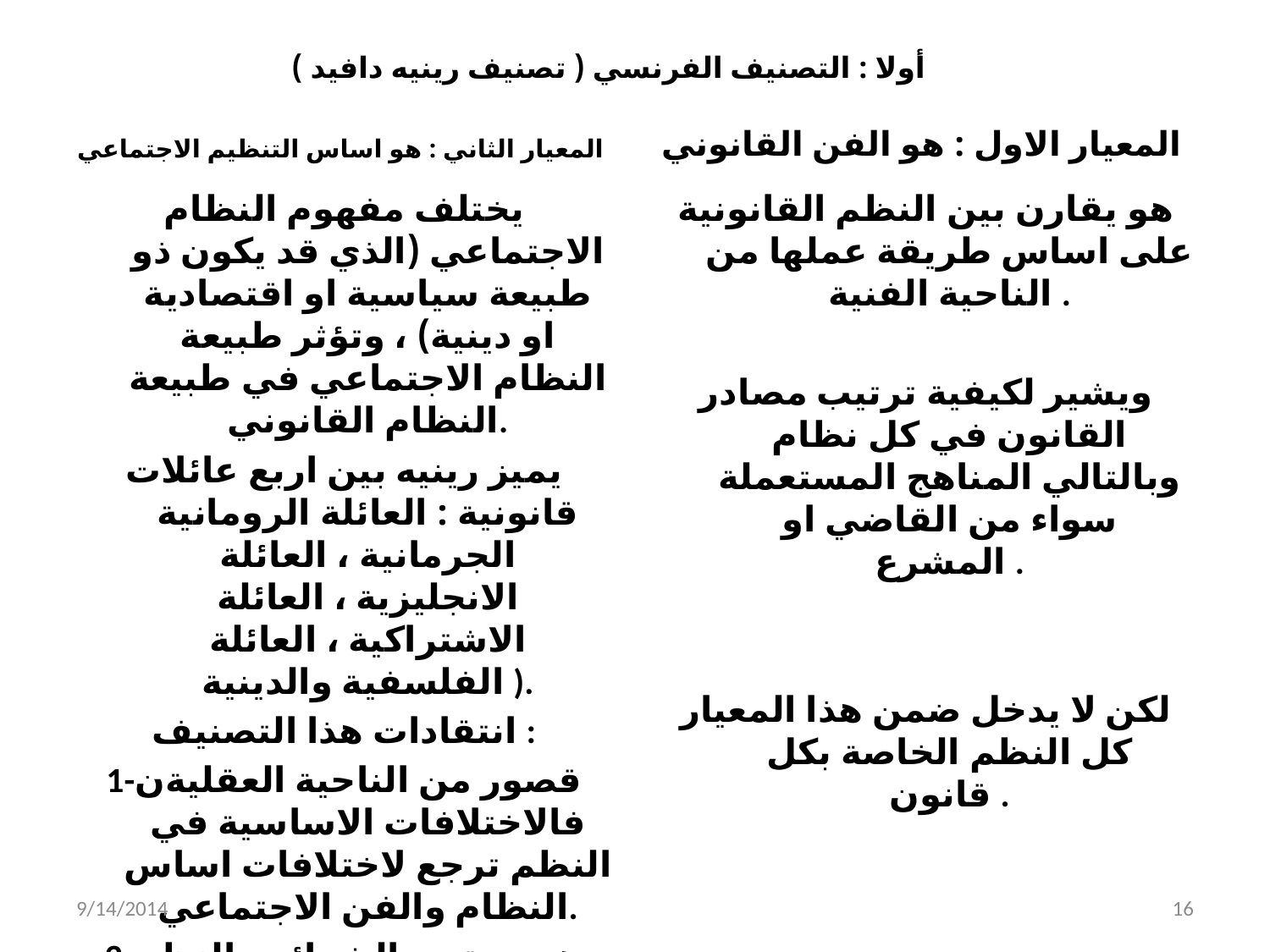

# أولا : التصنيف الفرنسي ( تصنيف رينيه دافيد )
المعيار الثاني : هو اساس التنظيم الاجتماعي
المعيار الاول : هو الفن القانوني
يختلف مفهوم النظام الاجتماعي (الذي قد يكون ذو طبيعة سياسية او اقتصادية او دينية) ، وتؤثر طبيعة النظام الاجتماعي في طبيعة النظام القانوني.
يميز رينيه بين اربع عائلات قانونية : العائلة الرومانية الجرمانية ، العائلة الانجليزية ، العائلة الاشتراكية ، العائلة الفلسفية والدينية ).
انتقادات هذا التصنيف :
1-قصور من الناحية العقليةن فالاختلافات الاساسية في النظم ترجع لاختلافات اساس النظام والفن الاجتماعي.
2-هو يستبعد الشرائع والنظم الشرقية ، والسبب انه في تلك الفترة لم تكن هناك دراسات جادة للنظم الشرقية .

هو يقارن بين النظم القانونية على اساس طريقة عملها من الناحية الفنية .

ويشير لكيفية ترتيب مصادر القانون في كل نظام وبالتالي المناهج المستعملة سواء من القاضي او المشرع .

لكن لا يدخل ضمن هذا المعيار كل النظم الخاصة بكل قانون .
9/14/2014
16